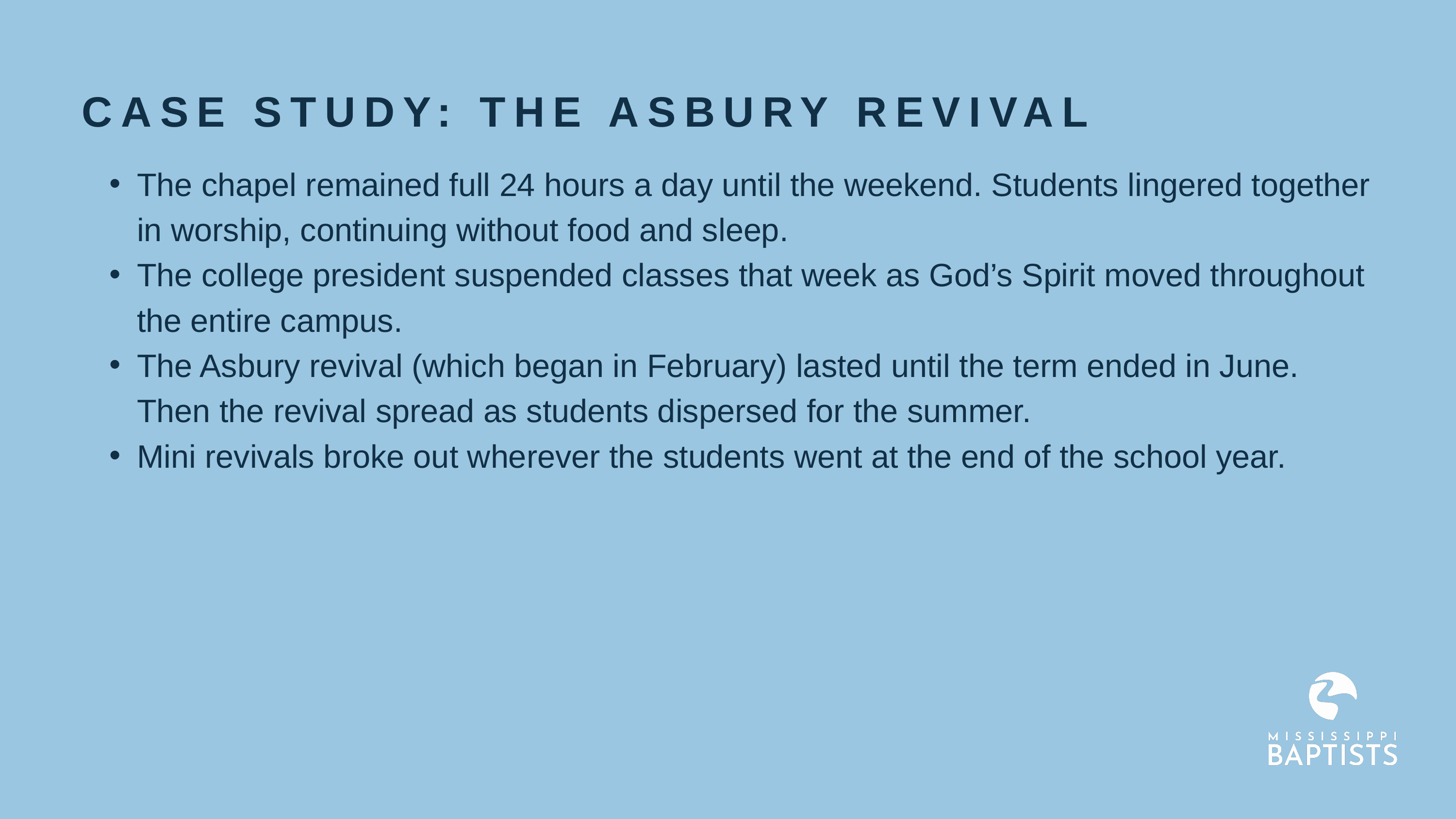

CASE STUDY: THE ASBURY REVIVAL
The chapel remained full 24 hours a day until the weekend. Students lingered together in worship, continuing without food and sleep.
The college president suspended classes that week as God’s Spirit moved throughout the entire campus.
The Asbury revival (which began in February) lasted until the term ended in June. Then the revival spread as students dispersed for the summer.
Mini revivals broke out wherever the students went at the end of the school year.